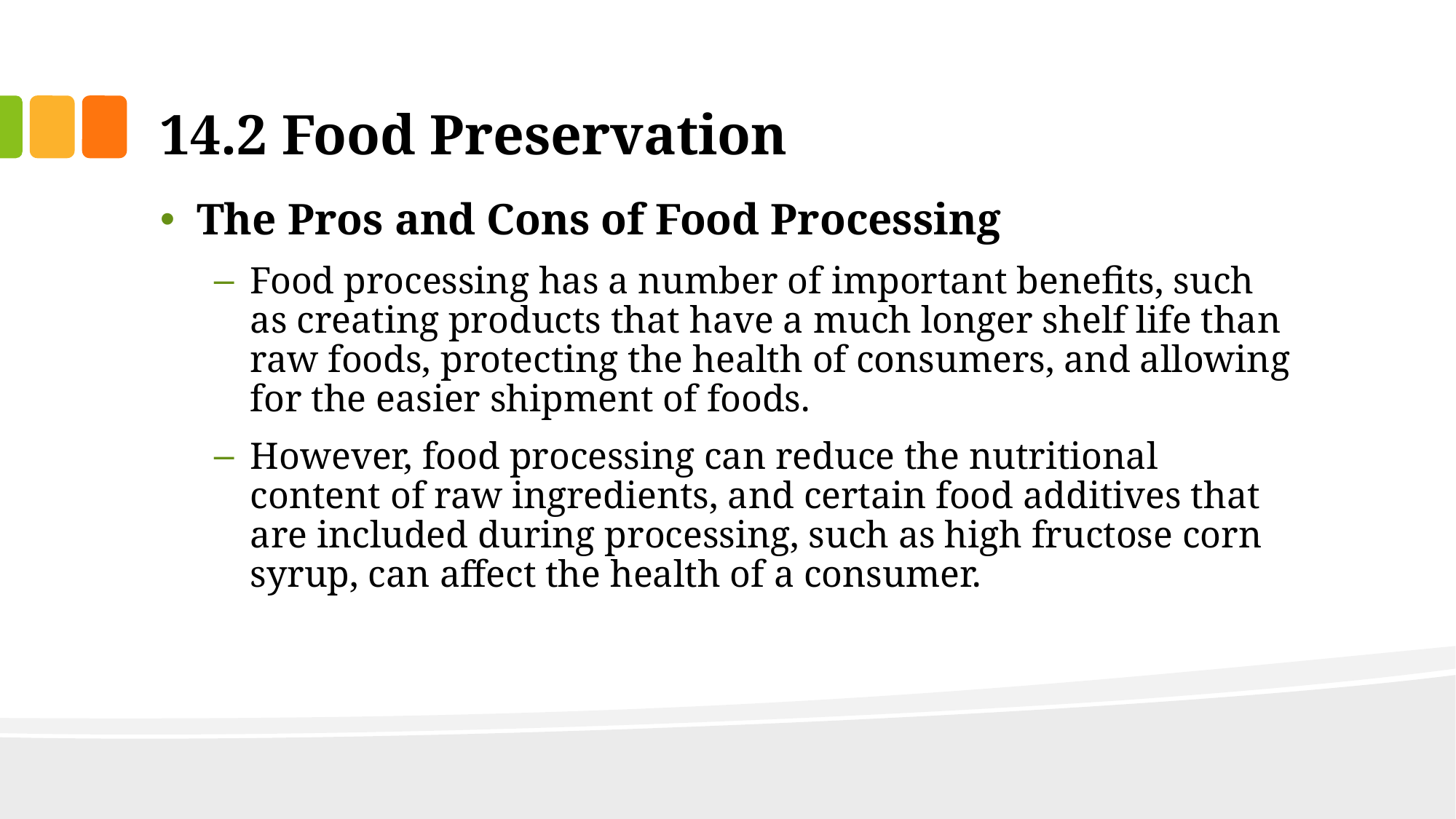

# 14.2 Food Preservation
The Pros and Cons of Food Processing
Food processing has a number of important benefits, such as creating products that have a much longer shelf life than raw foods, protecting the health of consumers, and allowing for the easier shipment of foods.
However, food processing can reduce the nutritional content of raw ingredients, and certain food additives that are included during processing, such as high fructose corn syrup, can affect the health of a consumer.